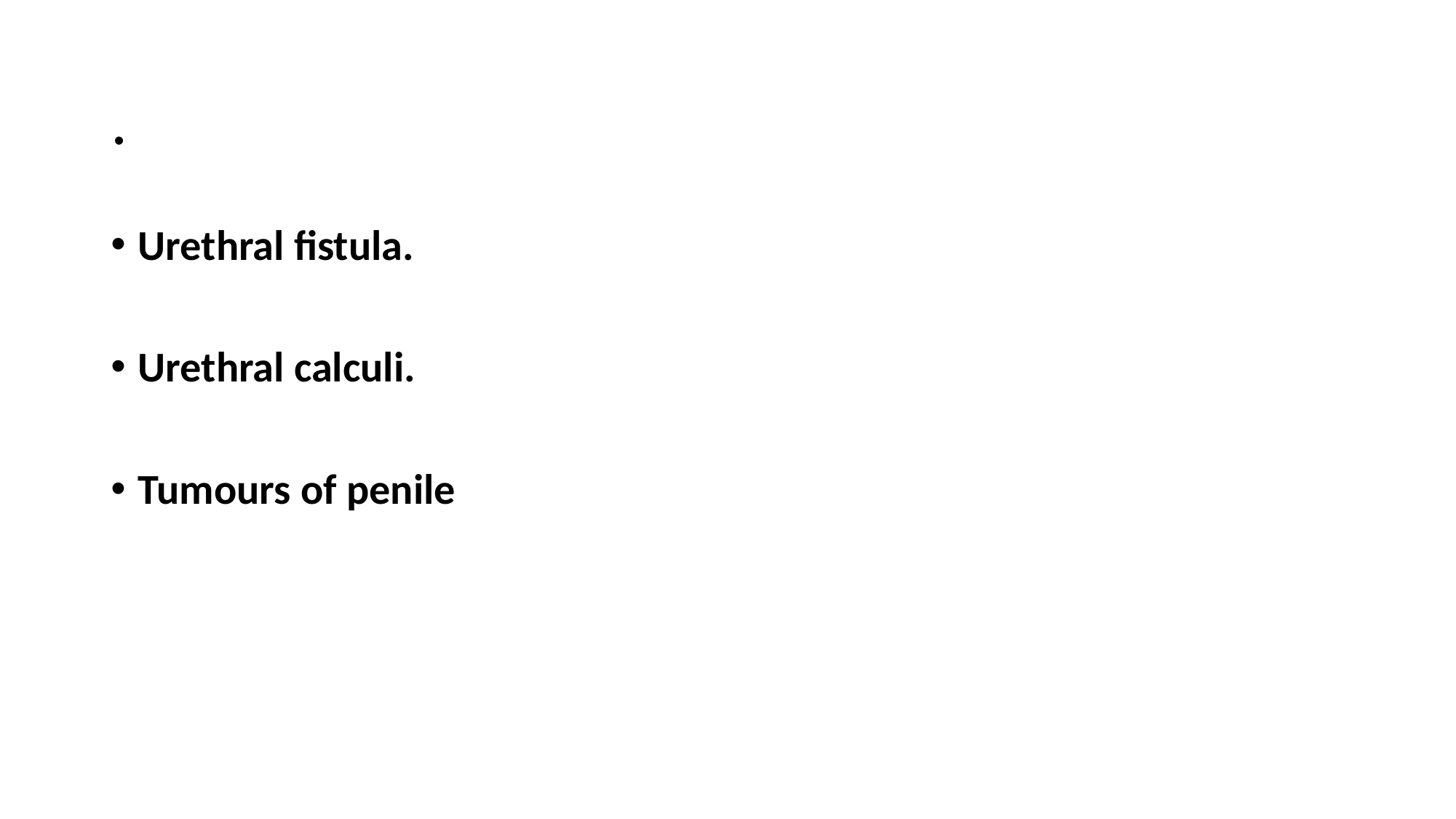

# .
Urethral fistula.

Urethral calculi.

Tumours of penile